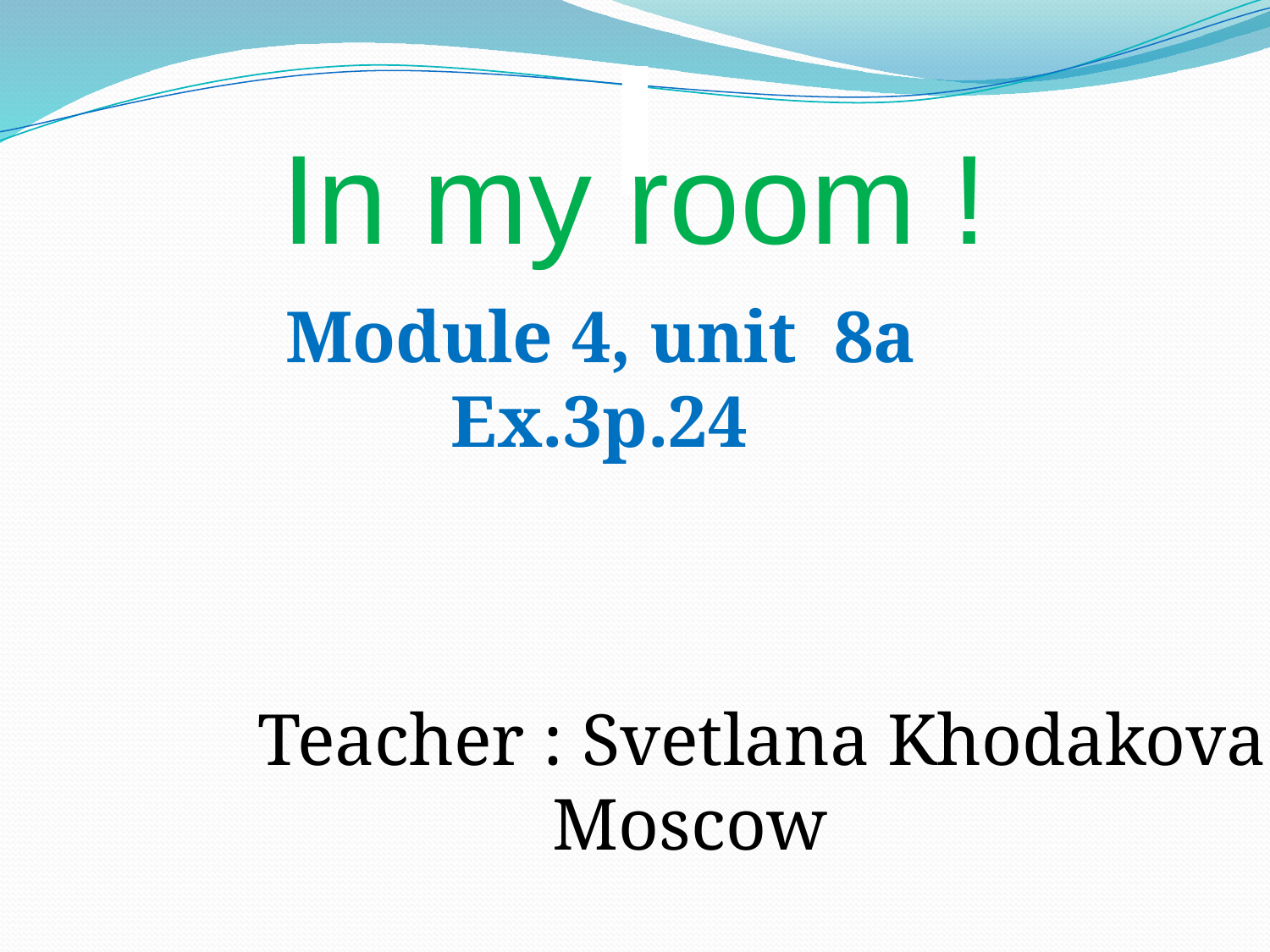

In my room !
          Module 4, unit  8a
                   Ex.3p.24

Teacher : Svetlana Khodakova
                Moscow